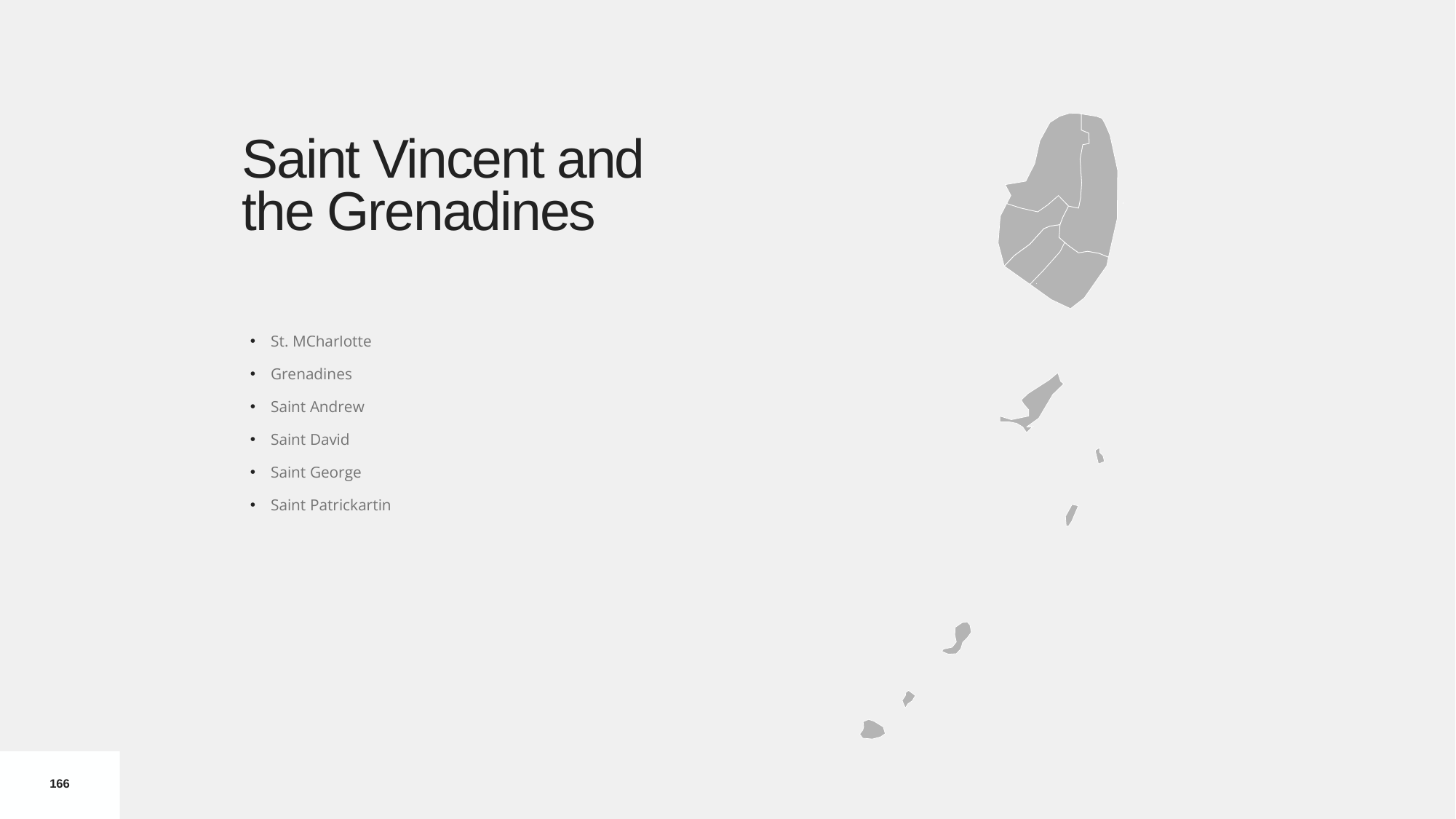

# Saint Vincent and the Grenadines

St. MCharlotte
Grenadines
Saint Andrew
Saint David
Saint George
Saint Patrickartin